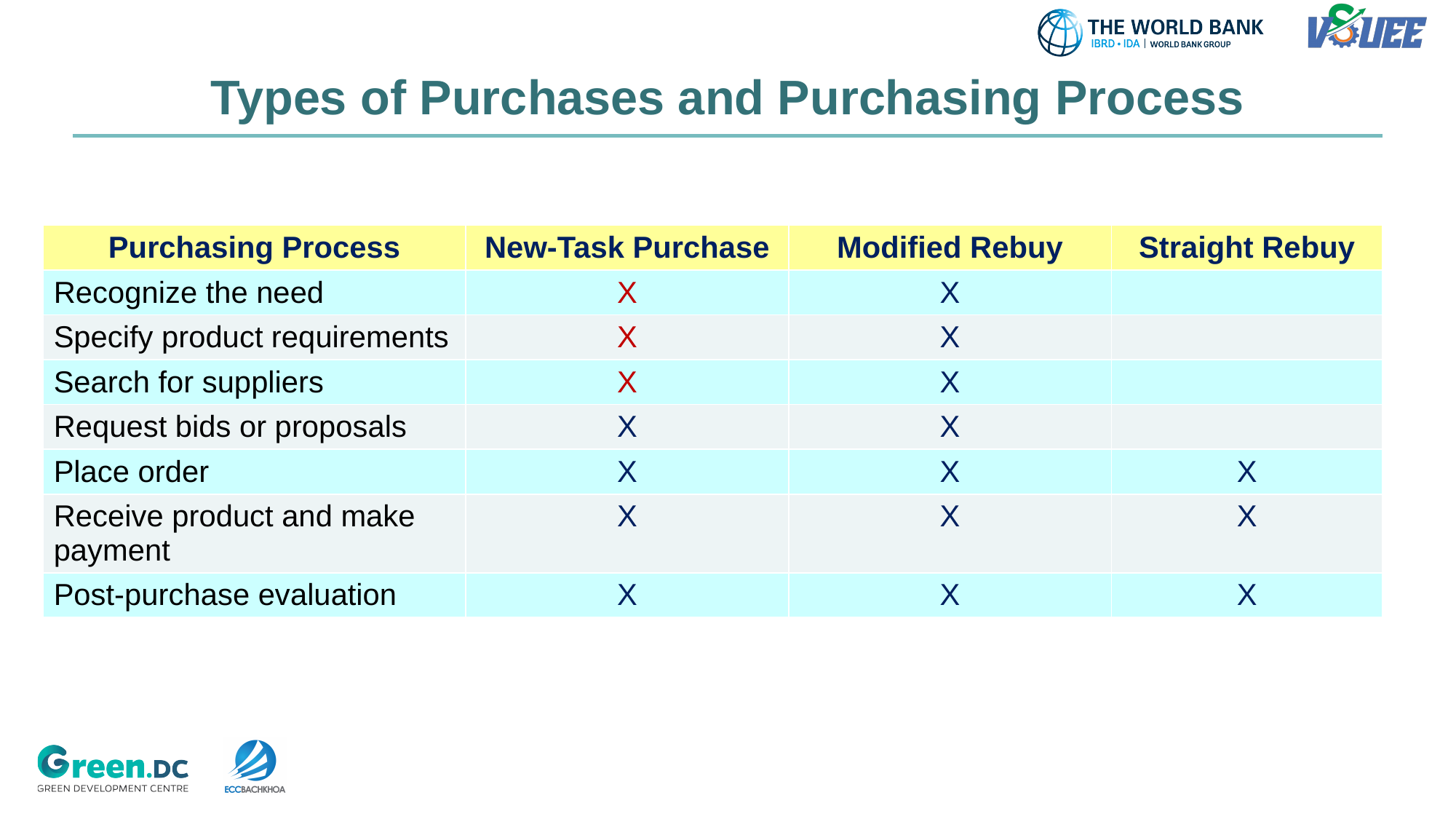

# Types of Purchases and Purchasing Process
| Purchasing Process | New-Task Purchase | Modified Rebuy | Straight Rebuy |
| --- | --- | --- | --- |
| Recognize the need | X | X |  |
| Specify product requirements | X | X |  |
| Search for suppliers | X | X |  |
| Request bids or proposals | X | X |  |
| Place order | X | X | X |
| Receive product and make payment | X | X | X |
| Post-purchase evaluation | X | X | X |